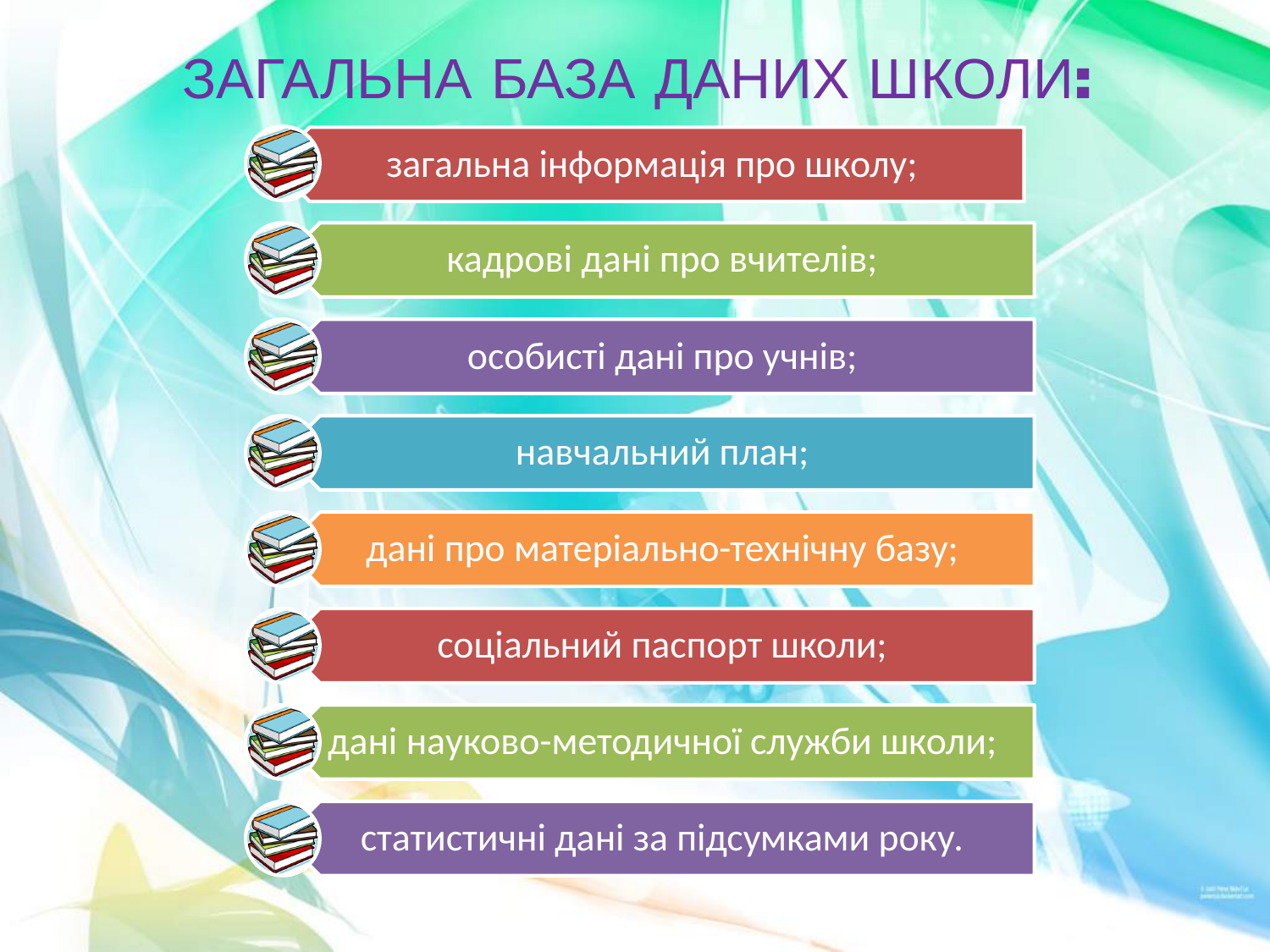

ЗАГАЛЬНА БАЗА ДАНИХ ШКОЛИ:
загальна інформація про школу;
кадрові дані про вчителів;
особисті дані про учнів;
навчальний план;
дані про матеріально-технічну базу;
соціальний паспорт школи;
дані науково-методичної служби школи;
статистичні дані за підсумками року.